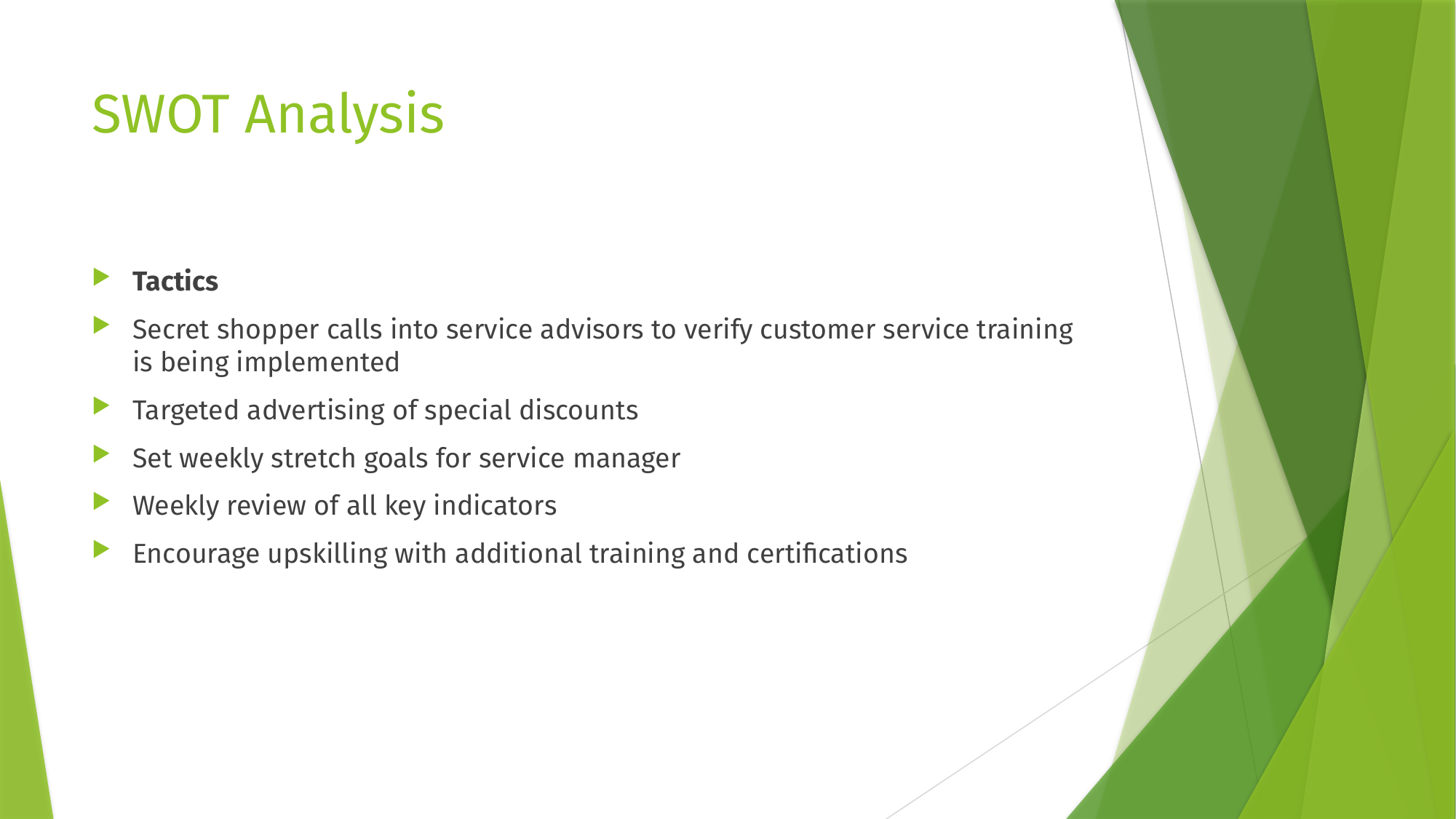

# SWOT Analysis
Tactics
Secret shopper calls into service advisors to verify customer service training is being implemented
Targeted advertising of special discounts
Set weekly stretch goals for service manager
Weekly review of all key indicators
Encourage upskilling with additional training and certifications